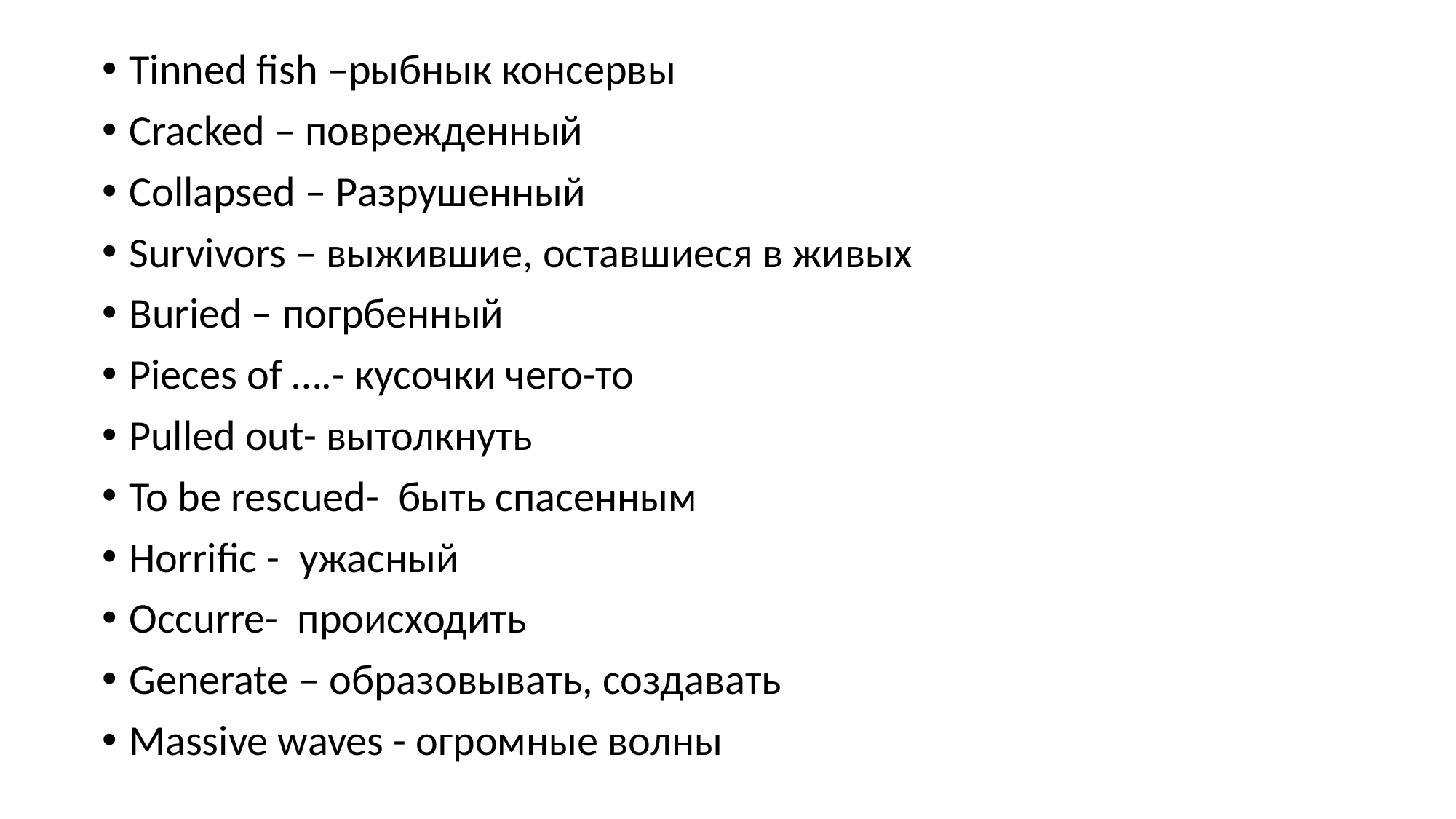

Tinned fish –рыбнык консервы
Cracked – поврежденный
Collapsed – Разрушенный
Survivors – выжившие, оставшиеся в живых
Buried – погрбенный
Pieces of ….- кусочки чего-то
Pulled out- вытолкнуть
To be rescued-  быть спасенным
Horrific -  ужасный
Occurre-  происходить
Generate – образовывать, создавать
Massive waves - огромные волны